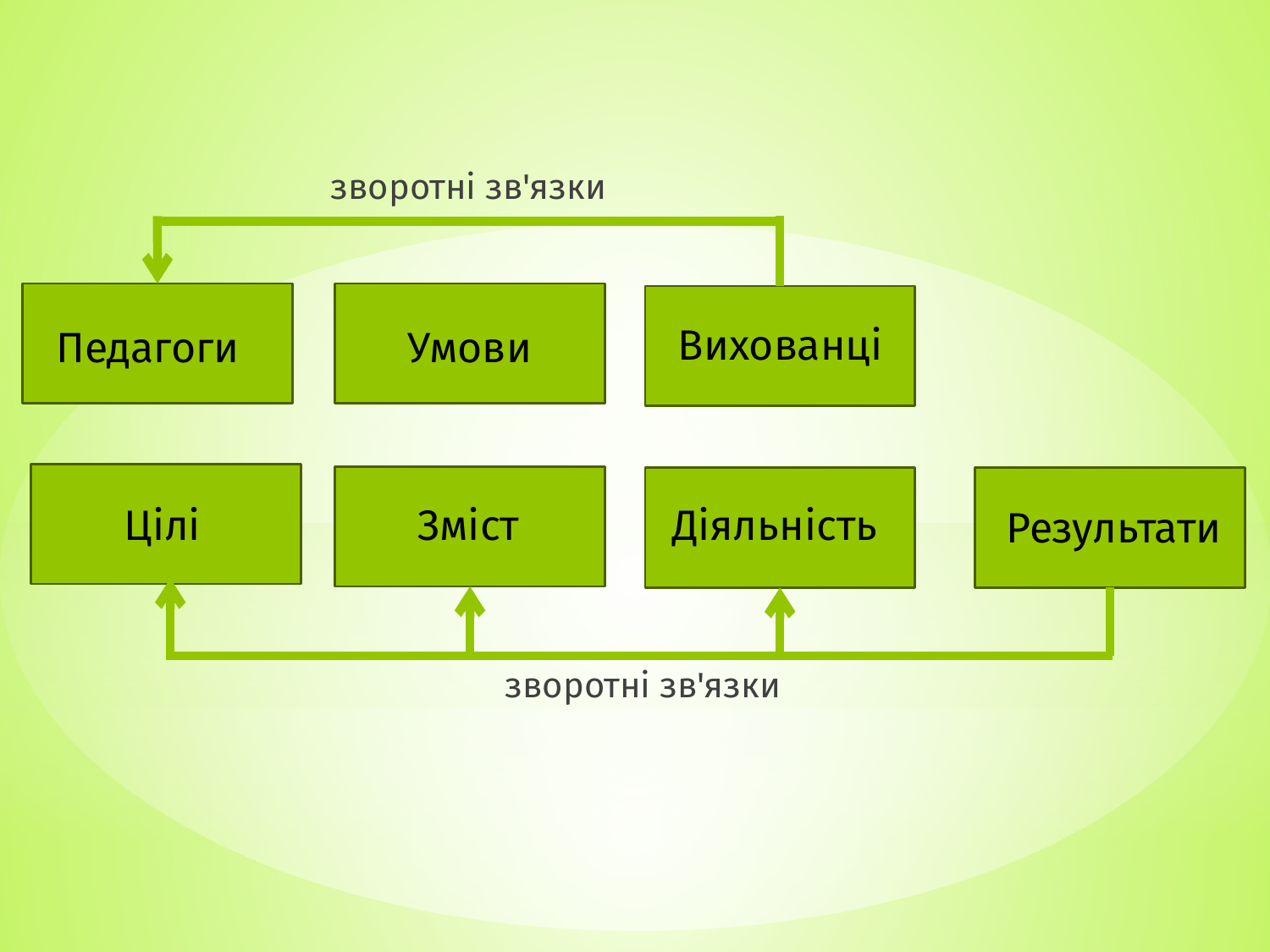

зворотні зв'язки

Вихованці
Умови
Педагоги

Діяльність
Цілі
Зміст
Результати
зворотні зв'язки